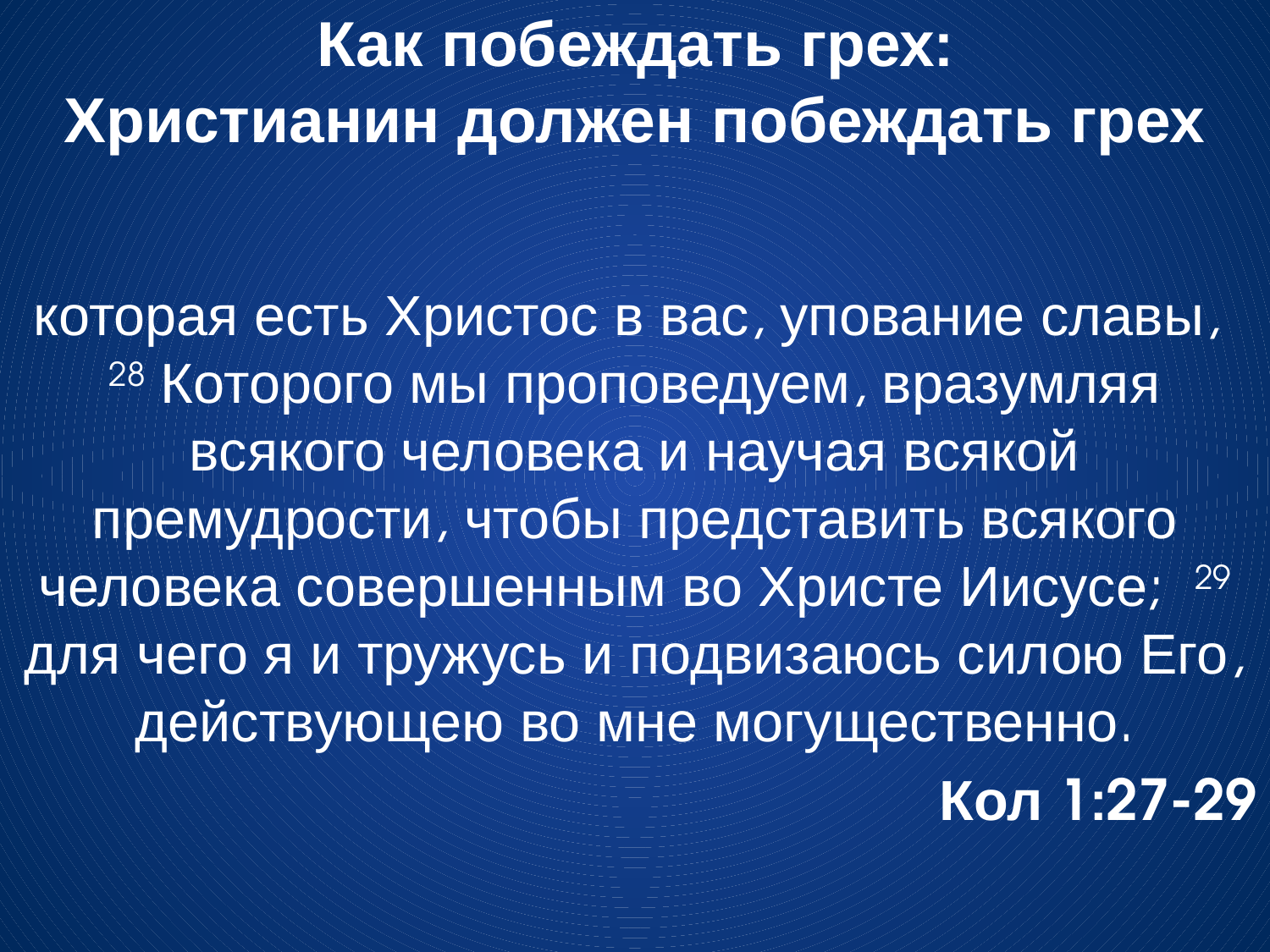

# Как побеждать грех: Христианин должен побеждать грех
которая есть Христос в вас, упование славы,  28 Которого мы проповедуем, вразумляя всякого человека и научая всякой премудрости, чтобы представить всякого человека совершенным во Христе Иисусе;  29 для чего я и тружусь и подвизаюсь силою Его, действующею во мне могущественно.
Кол 1:27-29